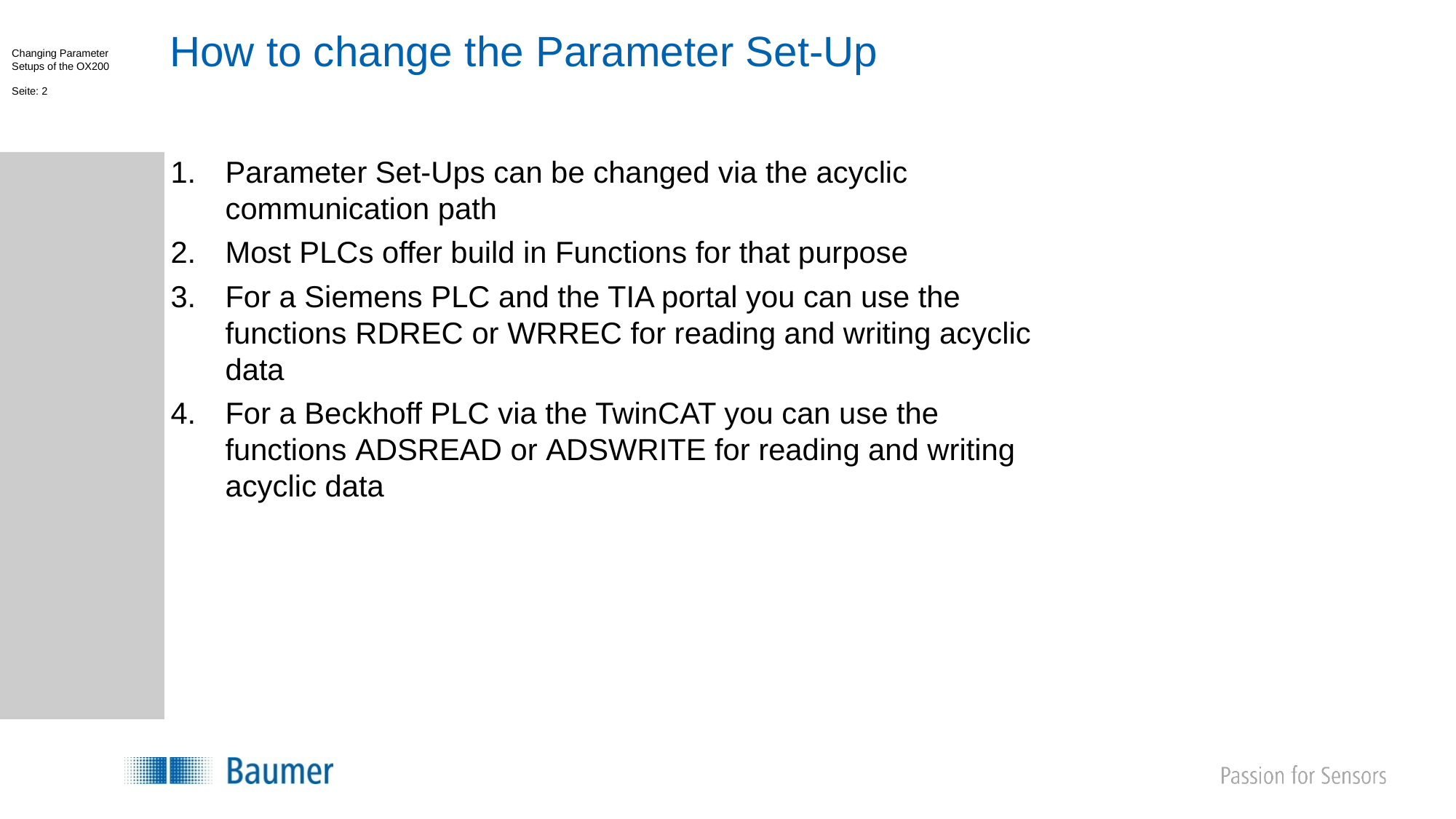

# How to change the Parameter Set-Up
Changing Parameter Setups of the OX200
Seite: 2
Parameter Set-Ups can be changed via the acyclic communication path
Most PLCs offer build in Functions for that purpose
For a Siemens PLC and the TIA portal you can use the functions RDREC or WRREC for reading and writing acyclic data
For a Beckhoff PLC via the TwinCAT you can use the functions ADSREAD or ADSWRITE for reading and writing acyclic data